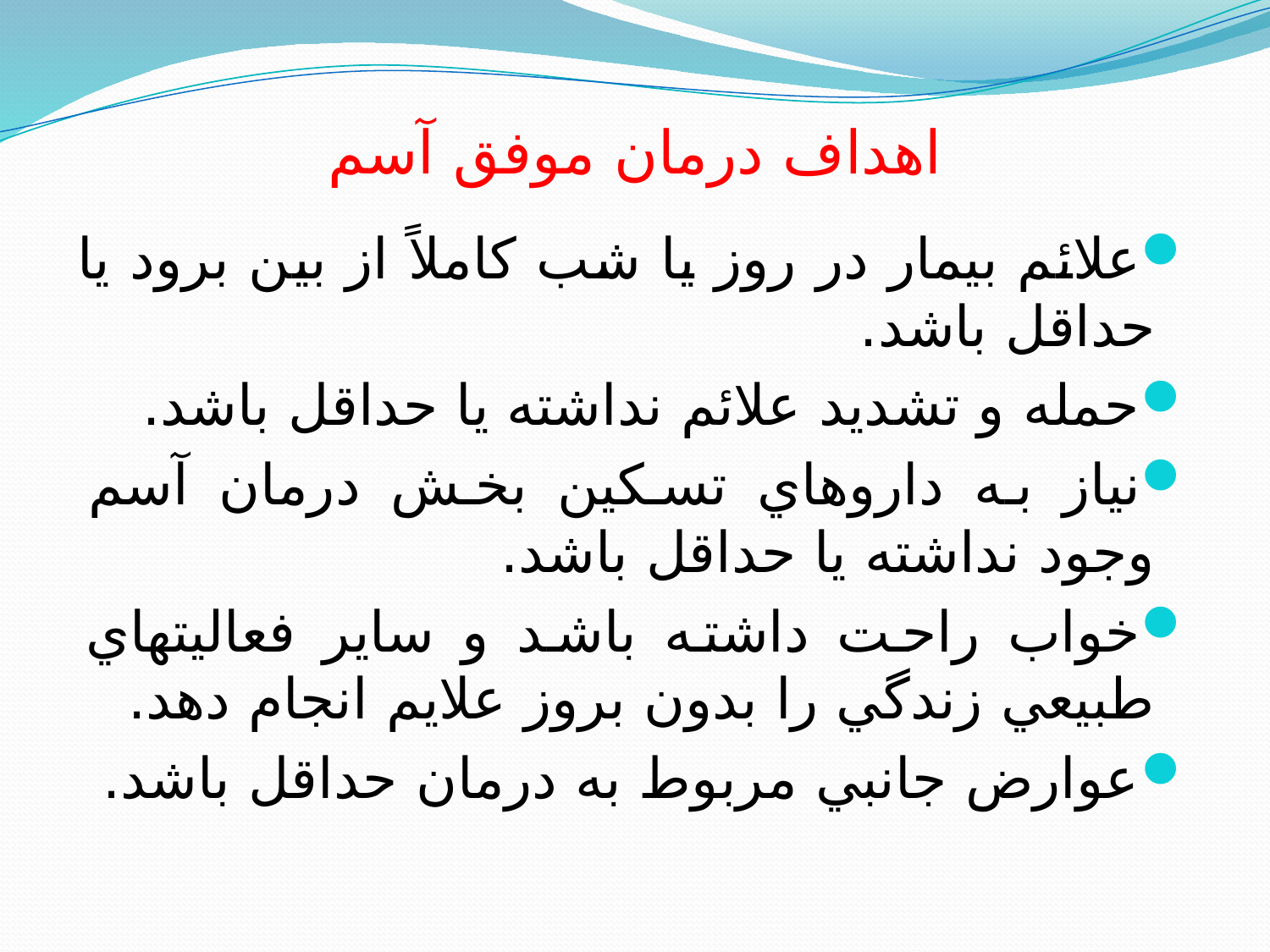

# اهداف درمان موفق آسم
علائم بيمار در روز يا شب كاملاً از بين برود يا حداقل باشد.
حمله و تشديد علائم نداشته يا حداقل باشد.
نياز به داروهاي تسكين بخش درمان آسم وجود نداشته يا حداقل باشد.
خواب راحت داشته باشد و ساير فعاليتهاي طبيعي زندگي را بدون بروز علايم انجام دهد.
عوارض جانبي مربوط به درمان حداقل باشد.